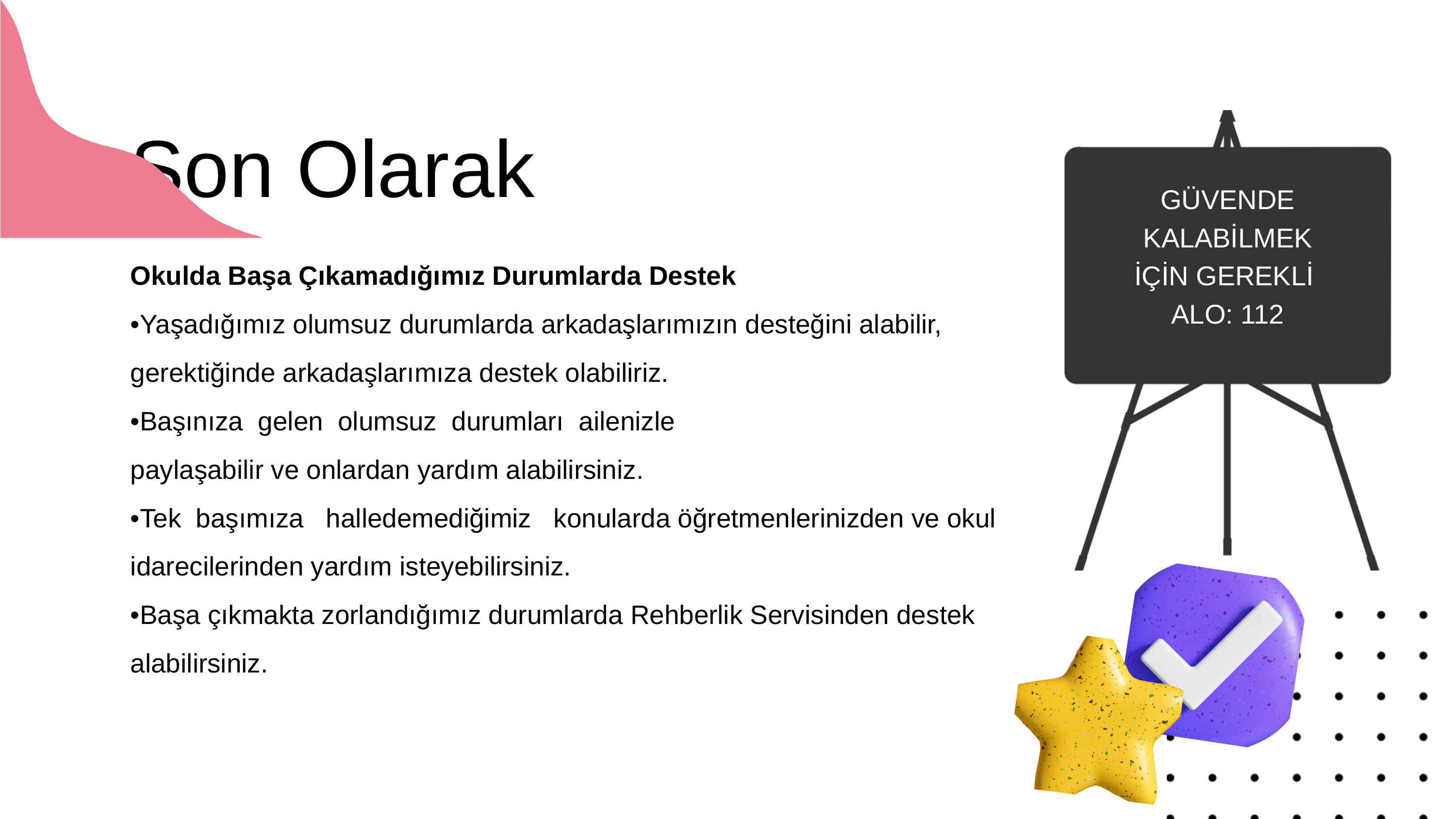

Son Olarak

GÜVENDE KALABİLMEK İÇİN GEREKLİ
ALO: 112
Okulda Başa Çıkamadığımız Durumlarda Destek
•Yaşadığımız olumsuz durumlarda arkadaşlarımızın desteğini alabilir, gerektiğinde arkadaşlarımıza destek olabiliriz.
•Başınıza  gelen  olumsuz  durumları  ailenizle
paylaşabilir ve onlardan yardım alabilirsiniz.
•Tek  başımıza   halledemediğimiz   konularda öğretmenlerinizden ve okul idarecilerinden yardım isteyebilirsiniz.
•Başa çıkmakta zorlandığımız durumlarda Rehberlik Servisinden destek alabilirsiniz.